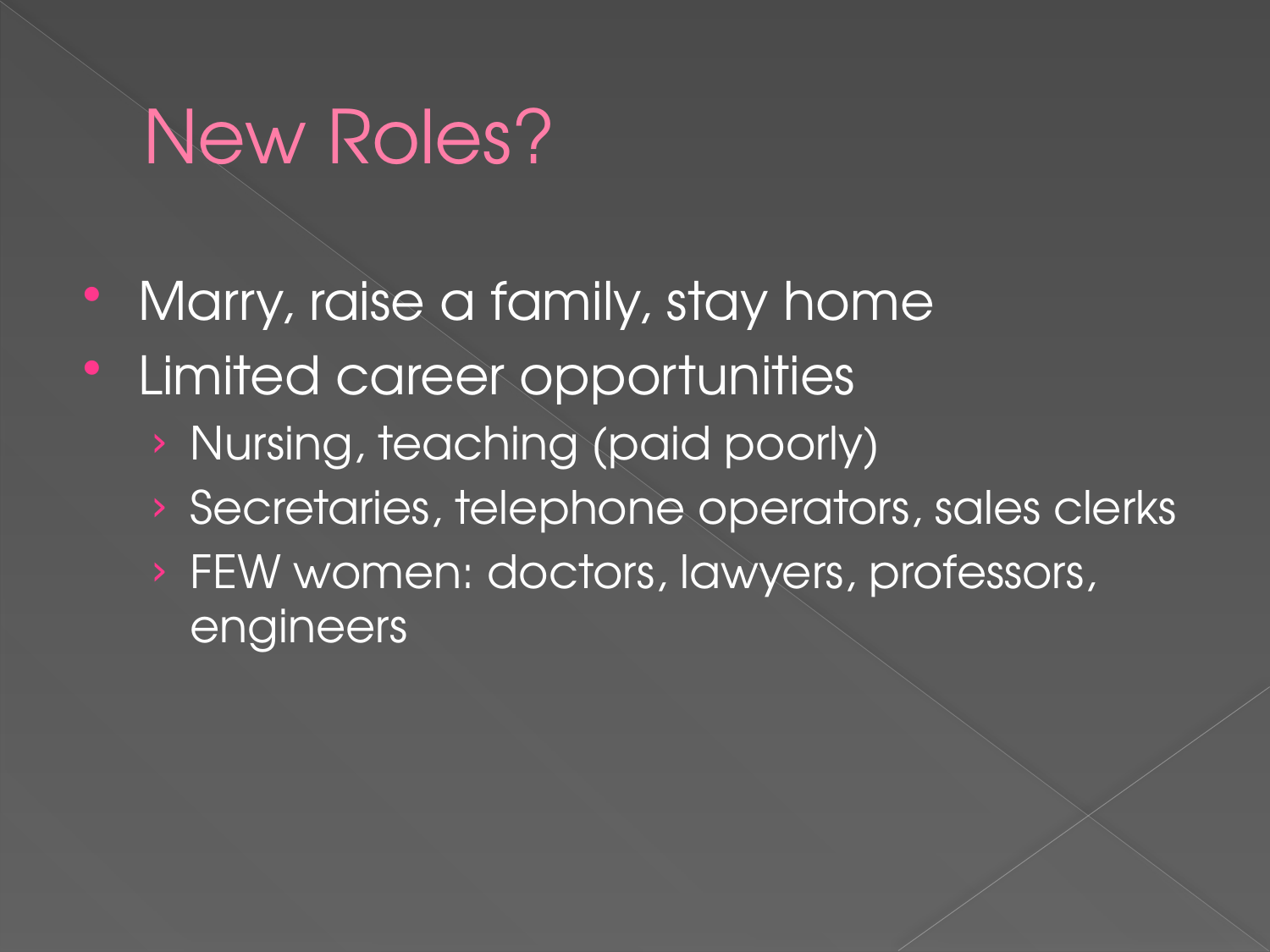

# New Roles?
Marry, raise a family, stay home
Limited career opportunities
Nursing, teaching (paid poorly)
Secretaries, telephone operators, sales clerks
FEW women: doctors, lawyers, professors, engineers